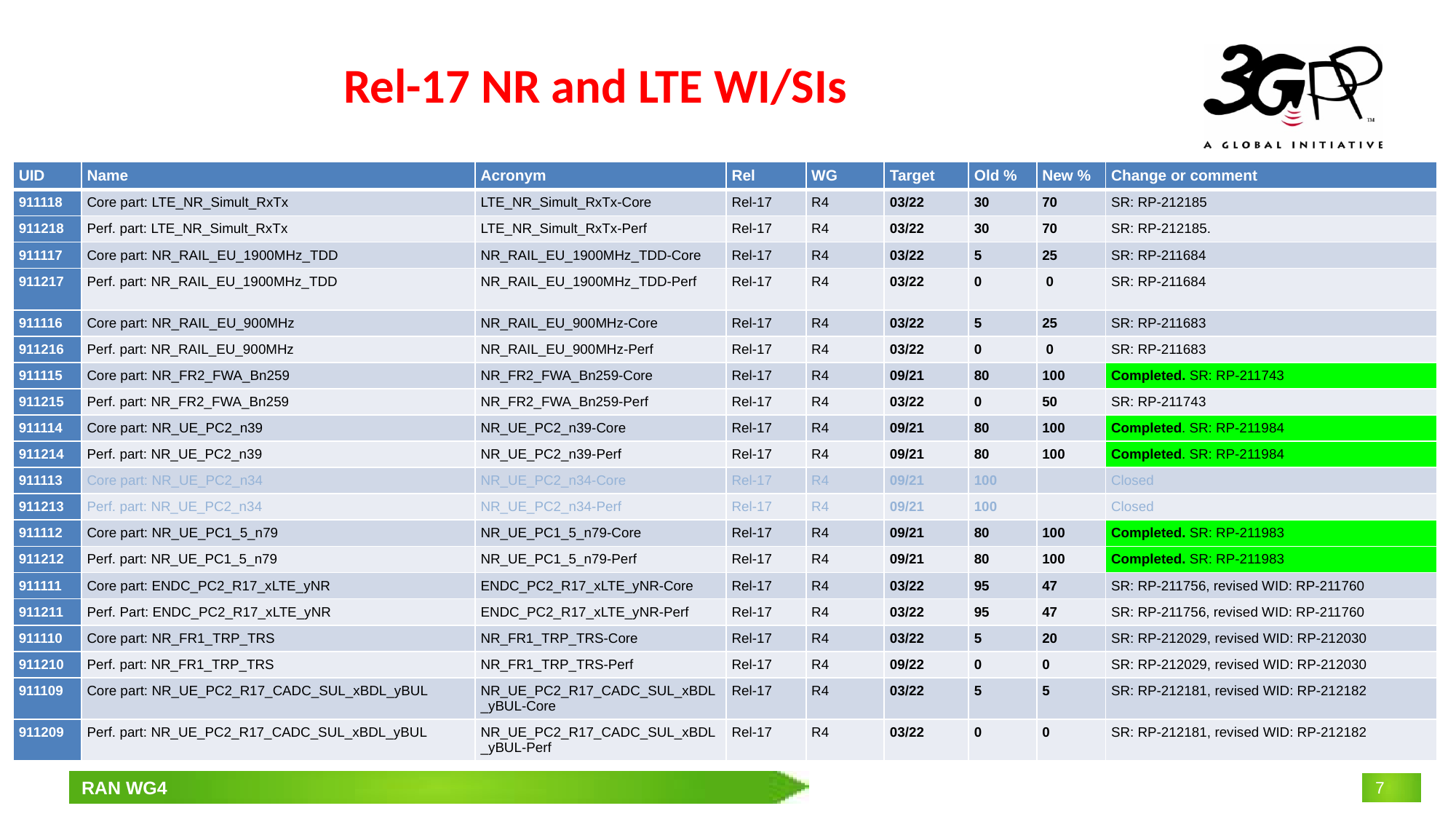

# Rel-17 NR and LTE WI/SIs
| UID | Name | Acronym | Rel | WG | Target | Old % | New % | Change or comment |
| --- | --- | --- | --- | --- | --- | --- | --- | --- |
| 911118 | Core part: LTE\_NR\_Simult\_RxTx | LTE\_NR\_Simult\_RxTx-Core | Rel-17 | R4 | 03/22 | 30 | 70 | SR: RP-212185 |
| 911218 | Perf. part: LTE\_NR\_Simult\_RxTx | LTE\_NR\_Simult\_RxTx-Perf | Rel-17 | R4 | 03/22 | 30 | 70 | SR: RP-212185. |
| 911117 | Core part: NR\_RAIL\_EU\_1900MHz\_TDD | NR\_RAIL\_EU\_1900MHz\_TDD-Core | Rel-17 | R4 | 03/22 | 5 | 25 | SR: RP-211684 |
| 911217 | Perf. part: NR\_RAIL\_EU\_1900MHz\_TDD | NR\_RAIL\_EU\_1900MHz\_TDD-Perf | Rel-17 | R4 | 03/22 | 0 | 0 | SR: RP-211684 |
| 911116 | Core part: NR\_RAIL\_EU\_900MHz | NR\_RAIL\_EU\_900MHz-Core | Rel-17 | R4 | 03/22 | 5 | 25 | SR: RP-211683 |
| 911216 | Perf. part: NR\_RAIL\_EU\_900MHz | NR\_RAIL\_EU\_900MHz-Perf | Rel-17 | R4 | 03/22 | 0 | 0 | SR: RP-211683 |
| 911115 | Core part: NR\_FR2\_FWA\_Bn259 | NR\_FR2\_FWA\_Bn259-Core | Rel-17 | R4 | 09/21 | 80 | 100 | Completed. SR: RP-211743 |
| 911215 | Perf. part: NR\_FR2\_FWA\_Bn259 | NR\_FR2\_FWA\_Bn259-Perf | Rel-17 | R4 | 03/22 | 0 | 50 | SR: RP-211743 |
| 911114 | Core part: NR\_UE\_PC2\_n39 | NR\_UE\_PC2\_n39-Core | Rel-17 | R4 | 09/21 | 80 | 100 | Completed. SR: RP-211984 |
| 911214 | Perf. part: NR\_UE\_PC2\_n39 | NR\_UE\_PC2\_n39-Perf | Rel-17 | R4 | 09/21 | 80 | 100 | Completed. SR: RP-211984 |
| 911113 | Core part: NR\_UE\_PC2\_n34 | NR\_UE\_PC2\_n34-Core | Rel-17 | R4 | 09/21 | 100 |  | Closed |
| 911213 | Perf. part: NR\_UE\_PC2\_n34 | NR\_UE\_PC2\_n34-Perf | Rel-17 | R4 | 09/21 | 100 |  | Closed |
| 911112 | Core part: NR\_UE\_PC1\_5\_n79 | NR\_UE\_PC1\_5\_n79-Core | Rel-17 | R4 | 09/21 | 80 | 100 | Completed. SR: RP-211983 |
| 911212 | Perf. part: NR\_UE\_PC1\_5\_n79 | NR\_UE\_PC1\_5\_n79-Perf | Rel-17 | R4 | 09/21 | 80 | 100 | Completed. SR: RP-211983 |
| 911111 | Core part: ENDC\_PC2\_R17\_xLTE\_yNR | ENDC\_PC2\_R17\_xLTE\_yNR-Core | Rel-17 | R4 | 03/22 | 95 | 47 | SR: RP-211756, revised WID: RP-211760 |
| 911211 | Perf. Part: ENDC\_PC2\_R17\_xLTE\_yNR | ENDC\_PC2\_R17\_xLTE\_yNR-Perf | Rel-17 | R4 | 03/22 | 95 | 47 | SR: RP-211756, revised WID: RP-211760 |
| 911110 | Core part: NR\_FR1\_TRP\_TRS | NR\_FR1\_TRP\_TRS-Core | Rel-17 | R4 | 03/22 | 5 | 20 | SR: RP-212029, revised WID: RP-212030 |
| 911210 | Perf. part: NR\_FR1\_TRP\_TRS | NR\_FR1\_TRP\_TRS-Perf | Rel-17 | R4 | 09/22 | 0 | 0 | SR: RP-212029, revised WID: RP-212030 |
| 911109 | Core part: NR\_UE\_PC2\_R17\_CADC\_SUL\_xBDL\_yBUL | NR\_UE\_PC2\_R17\_CADC\_SUL\_xBDL\_yBUL-Core | Rel-17 | R4 | 03/22 | 5 | 5 | SR: RP-212181, revised WID: RP-212182 |
| 911209 | Perf. part: NR\_UE\_PC2\_R17\_CADC\_SUL\_xBDL\_yBUL | NR\_UE\_PC2\_R17\_CADC\_SUL\_xBDL\_yBUL-Perf | Rel-17 | R4 | 03/22 | 0 | 0 | SR: RP-212181, revised WID: RP-212182 |